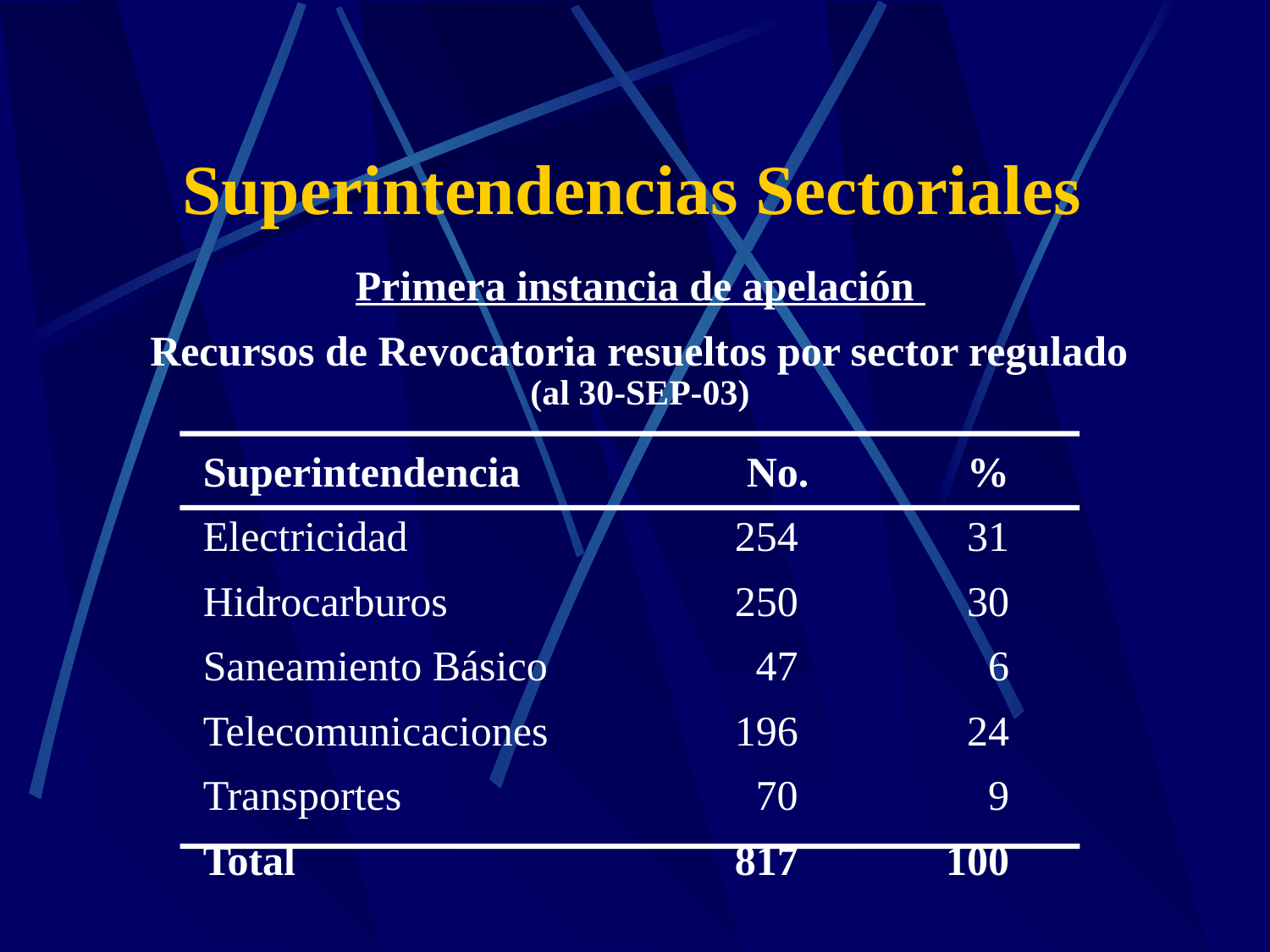

Superintendencias Sectoriales
Primera instancia de apelación
	Recursos de Revocatoria resueltos por sector regulado
(al 30-SEP-03)

Superintendencia	No.	%
Electricidad 	254	31
Hidrocarburos 	250	30
Saneamiento Básico 	47	6
Telecomunicaciones 	196	24
Transportes 	70	9
Total	817	100